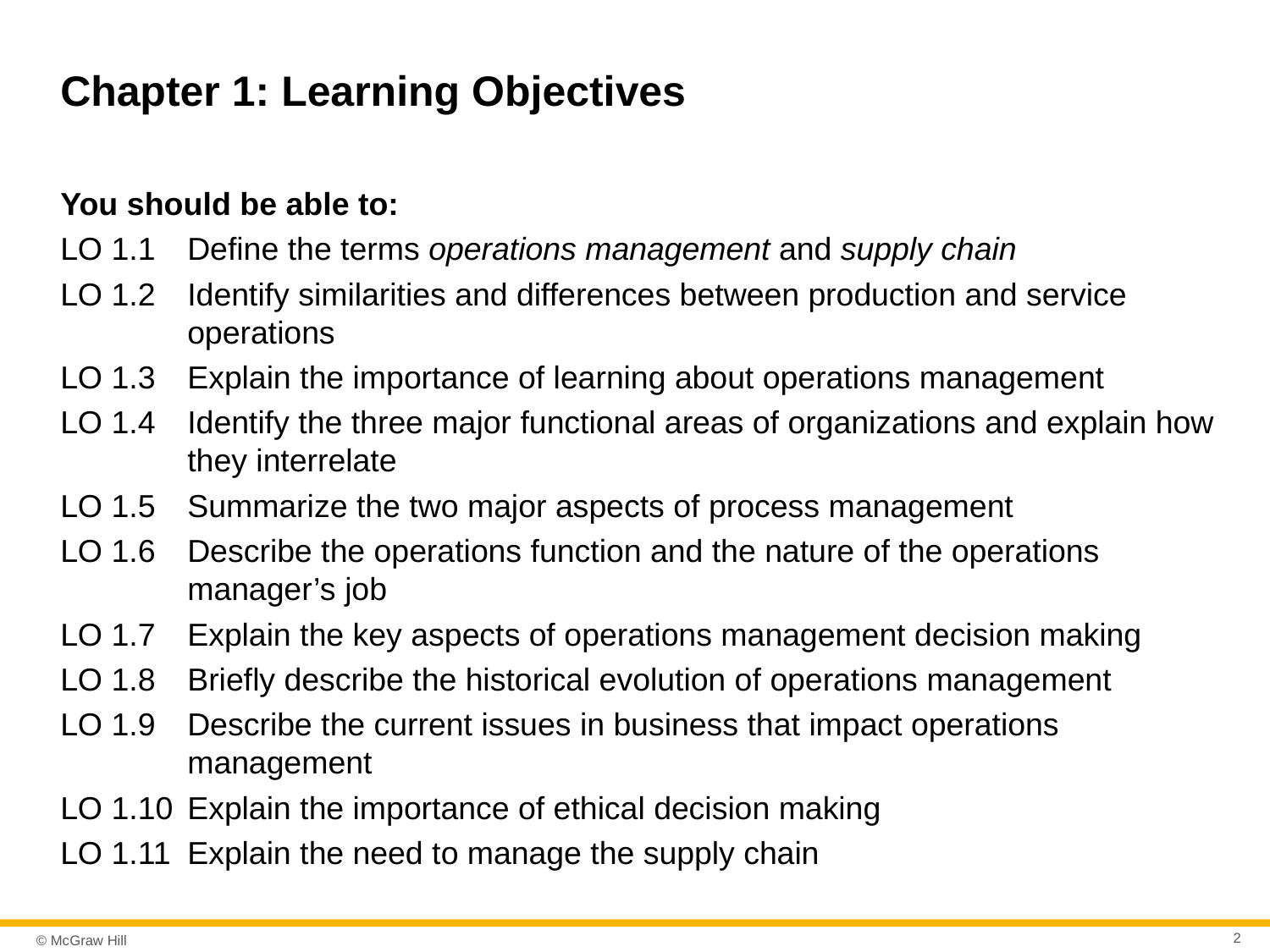

# Chapter 1: Learning Objectives
You should be able to:
LO 1.1	Define the terms operations management and supply chain
LO 1.2	Identify similarities and differences between production and service operations
LO 1.3	Explain the importance of learning about operations management
LO 1.4	Identify the three major functional areas of organizations and explain how they interrelate
LO 1.5	Summarize the two major aspects of process management
LO 1.6	Describe the operations function and the nature of the operations manager’s job
LO 1.7	Explain the key aspects of operations management decision making
LO 1.8	Briefly describe the historical evolution of operations management
LO 1.9	Describe the current issues in business that impact operations management
LO 1.10	Explain the importance of ethical decision making
LO 1.11	Explain the need to manage the supply chain